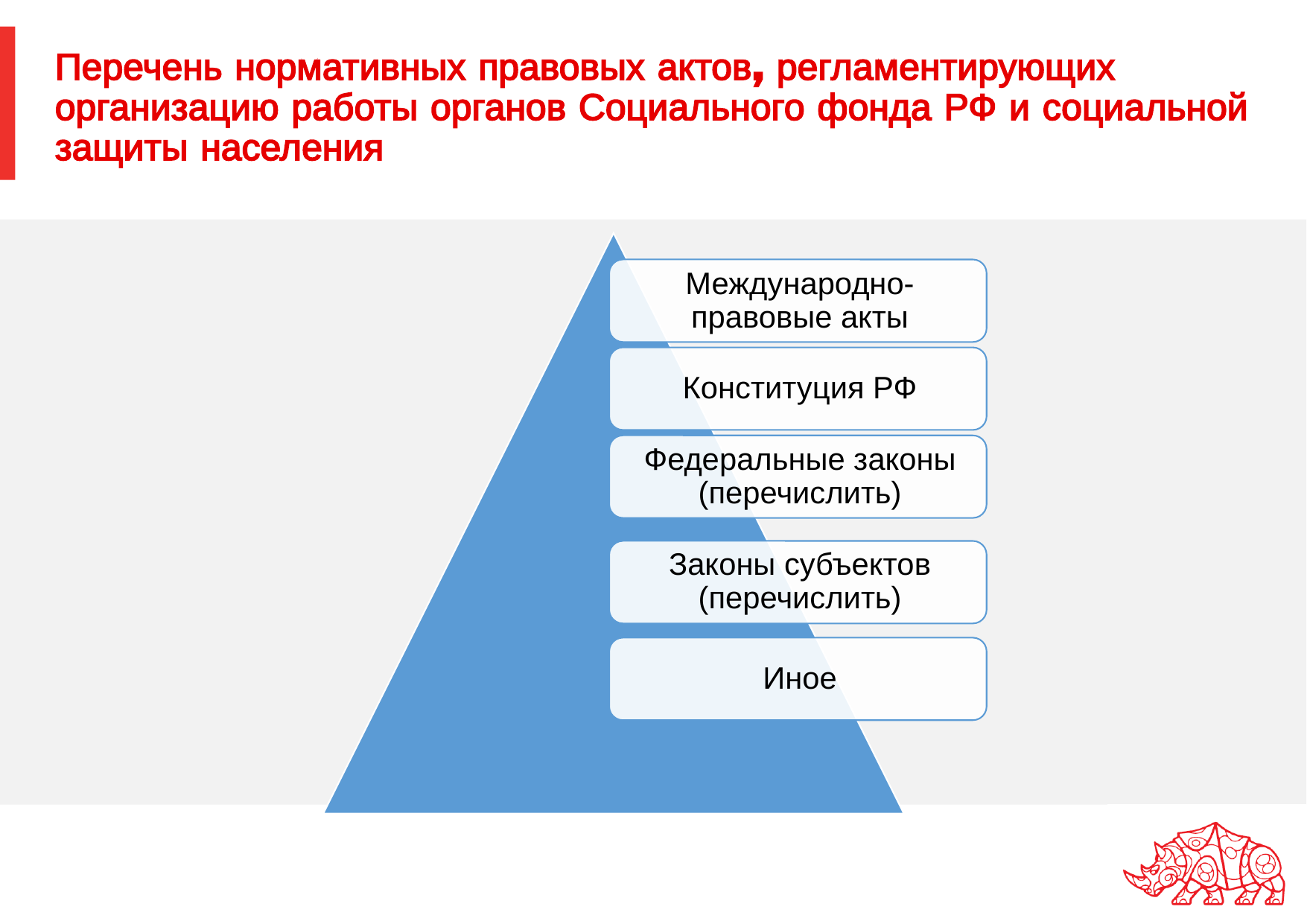

# Перечень нормативных правовых актов, регламентирующих организацию работы органов Социального фонда РФ и социальной защиты населения
Конституция РФ
Федеральные законы (перечислить)
Законы субъектов (перечислить)
Иное
Международно- правовые акты